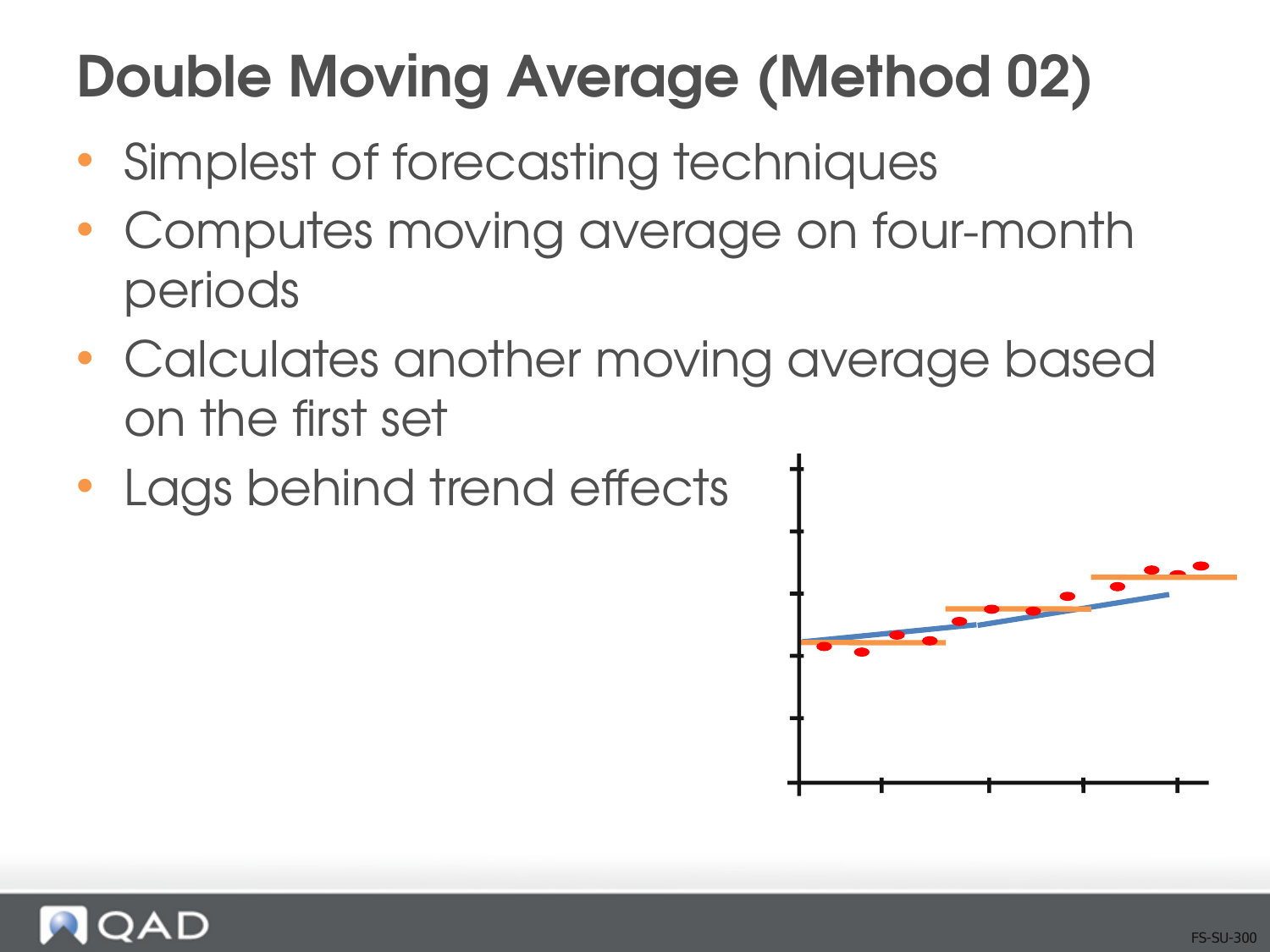

# Double Moving Average (Method 02)
Simplest of forecasting techniques
Computes moving average on four-month periods
Calculates another moving average based on the first set
Lags behind trend effects

FS-SU-300